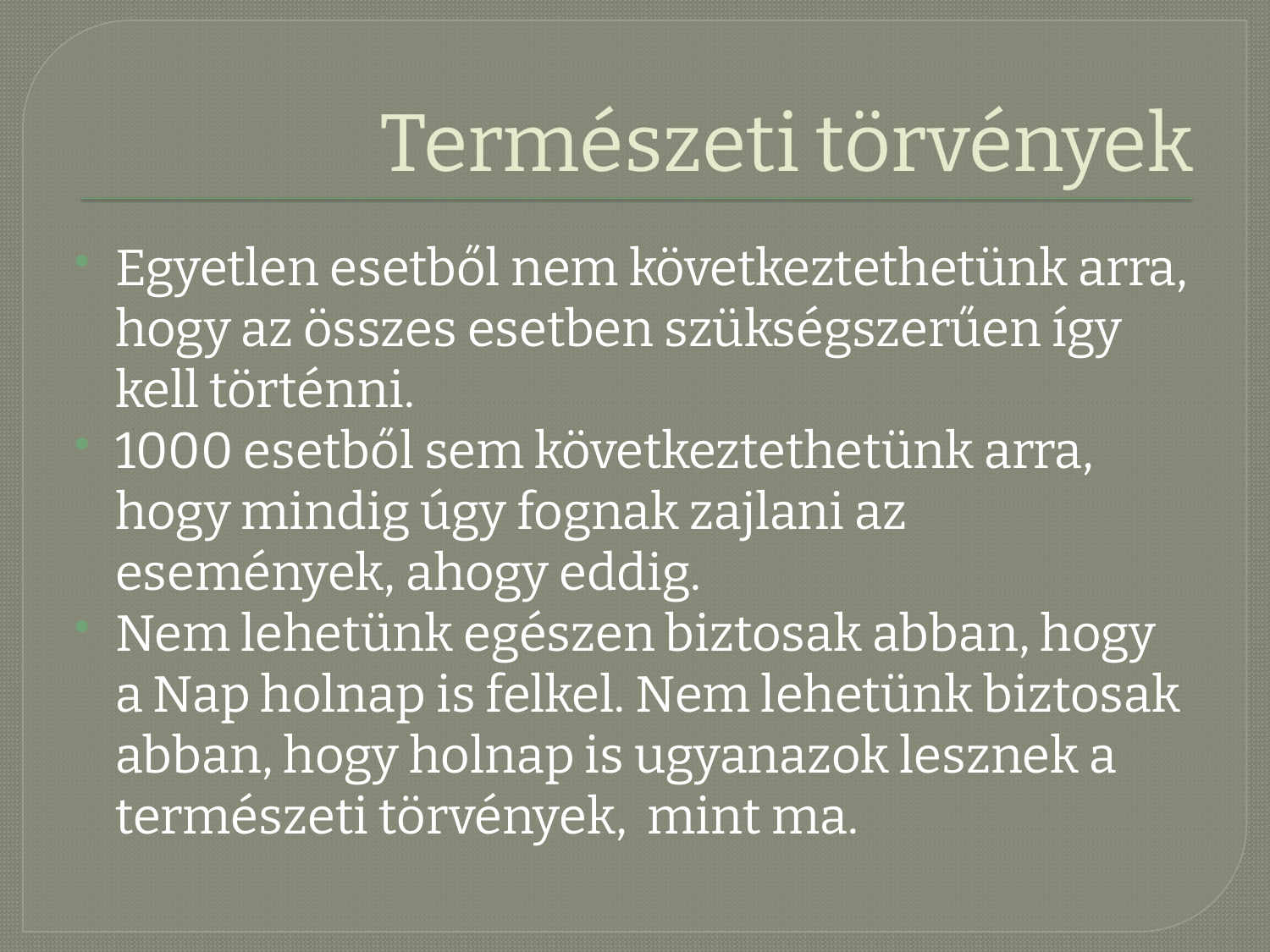

# Természeti törvények
Egyetlen esetből nem következtethetünk arra, hogy az összes esetben szükségszerűen így kell történni.
1000 esetből sem következtethetünk arra, hogy mindig úgy fognak zajlani az események, ahogy eddig.
Nem lehetünk egészen biztosak abban, hogy a Nap holnap is felkel. Nem lehetünk biztosak abban, hogy holnap is ugyanazok lesznek a természeti törvények,  mint ma.